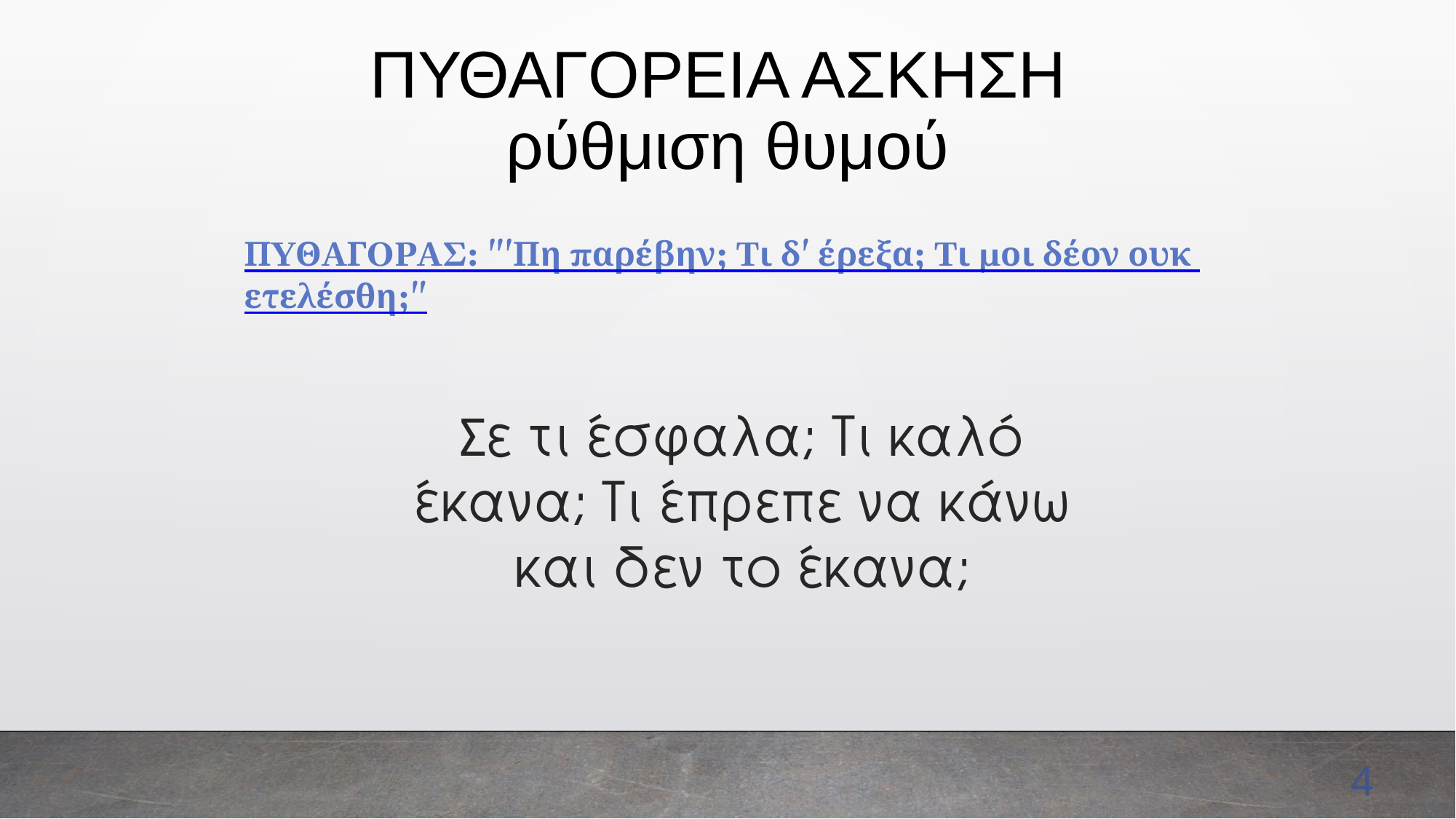

# ΠΥΘΑΓΟΡΕΙΑ ΑΣΚΗΣΗ  ρύθμιση θυμού

ΠΥΘΑΓΟΡΑΣ: "'Πη παρέβην; Τι δ' έρεξα; Τι μοι δέον ουκ ετελέσθη;"
Σε τι έσφαλα; Τι καλό έκανα; Τι έπρεπε να κάνω και δεν το έκανα;
4